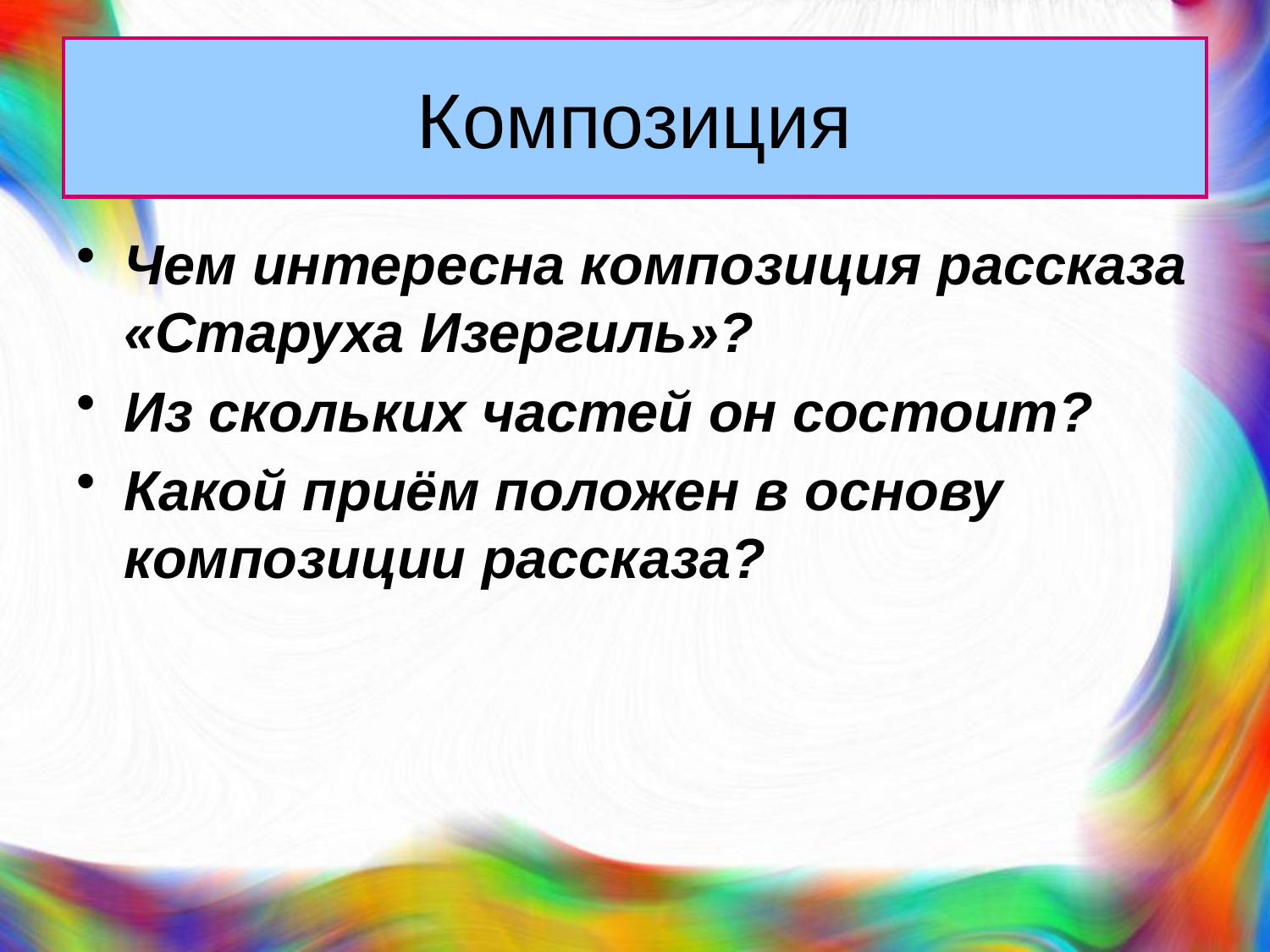

# Композиция
Чем интересна композиция рассказа «Старуха Изергиль»?
Из скольких частей он состоит?
Какой приём положен в основу композиции рассказа?